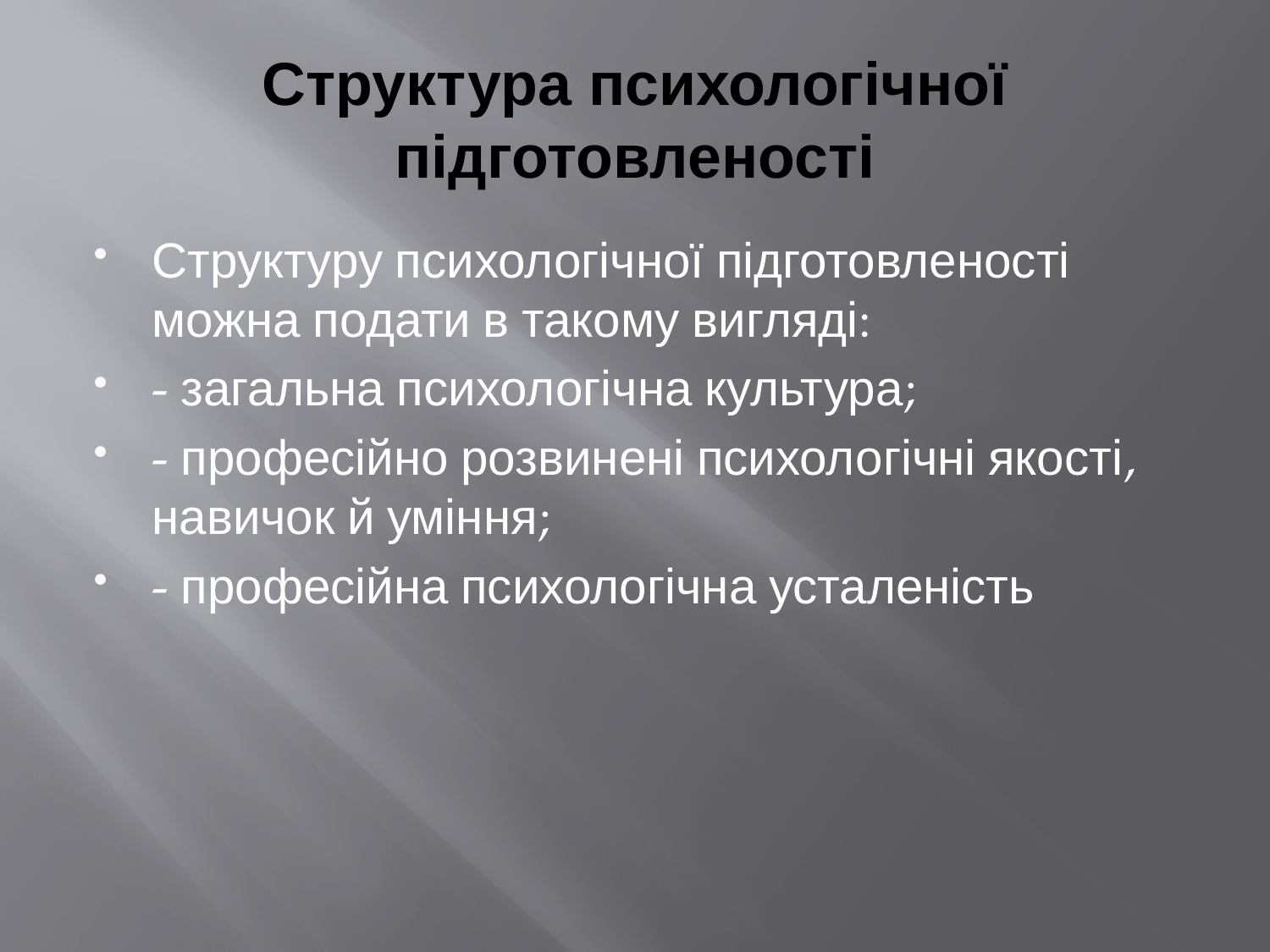

# Структура психологічної підготовленості
Структуру психологічної підготовленості можна подати в такому вигляді:
- загальна психологічна культура;
- професійно розвинені психологічні якості, навичок й уміння;
- професійна психологічна усталеність